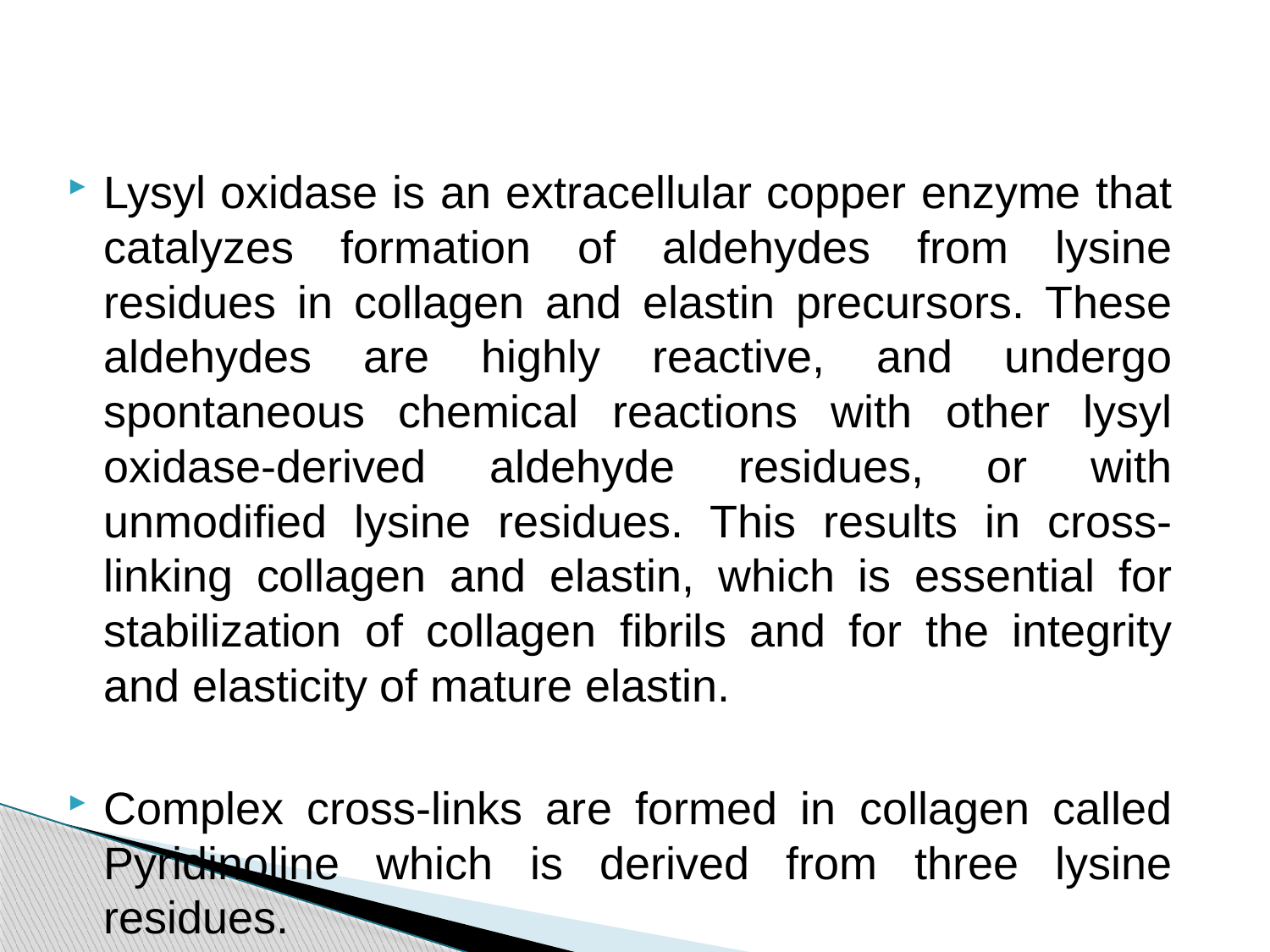

Lysyl oxidase is an extracellular copper enzyme that catalyzes formation of aldehydes from lysine residues in collagen and elastin precursors. These aldehydes are highly reactive, and undergo spontaneous chemical reactions with other lysyl oxidase-derived aldehyde residues, or with unmodified lysine residues. This results in cross-linking collagen and elastin, which is essential for stabilization of collagen fibrils and for the integrity and elasticity of mature elastin.

Complex cross-links are formed in collagen called Pyridinoline which is derived from three lysine residues.